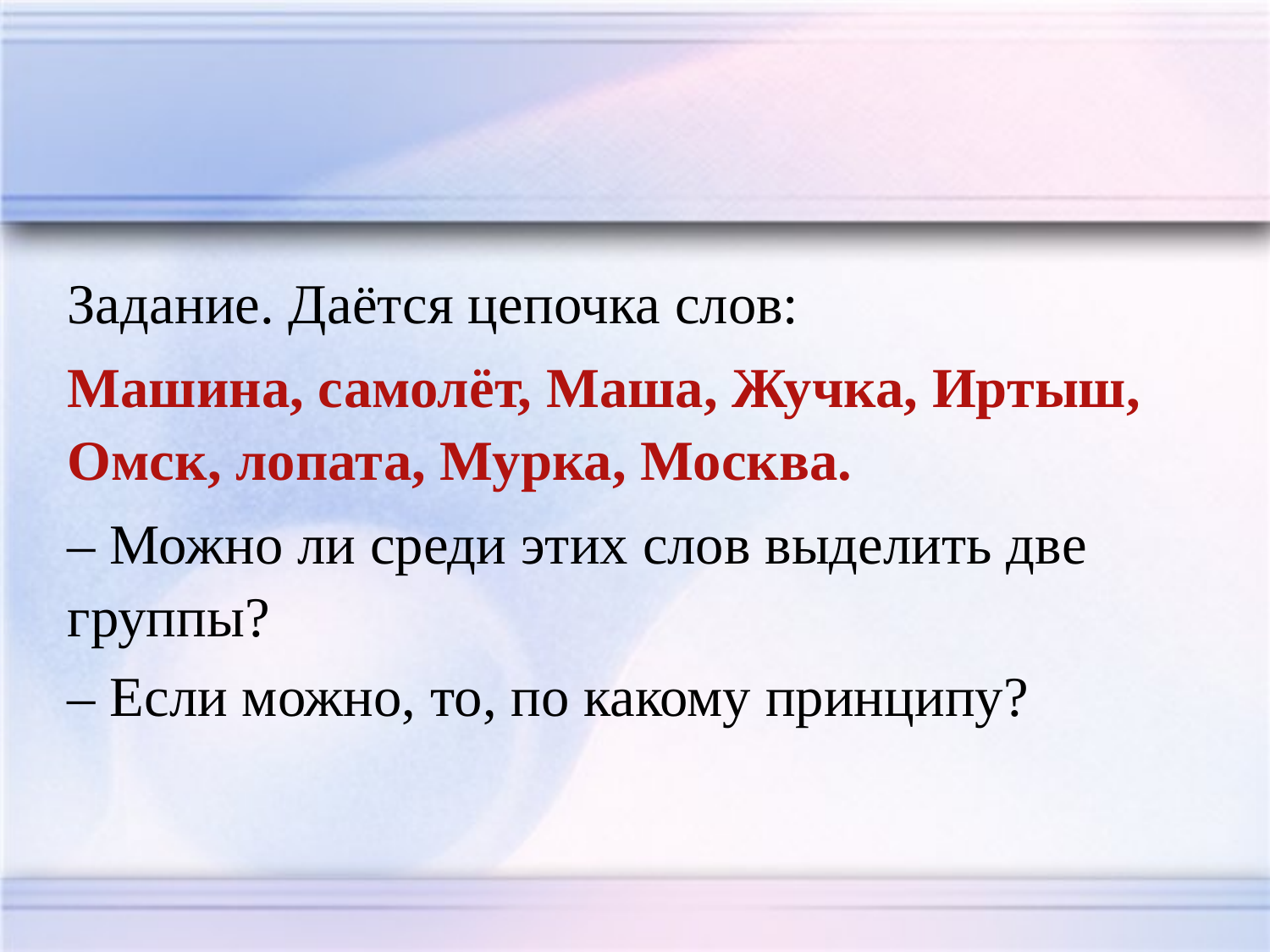

Задание. Даётся цепочка слов:
Машина, самолёт, Маша, Жучка, Иртыш, Омск, лопата, Мурка, Москва.
– Можно ли среди этих слов выделить две группы?
– Если можно, то, по какому принципу?